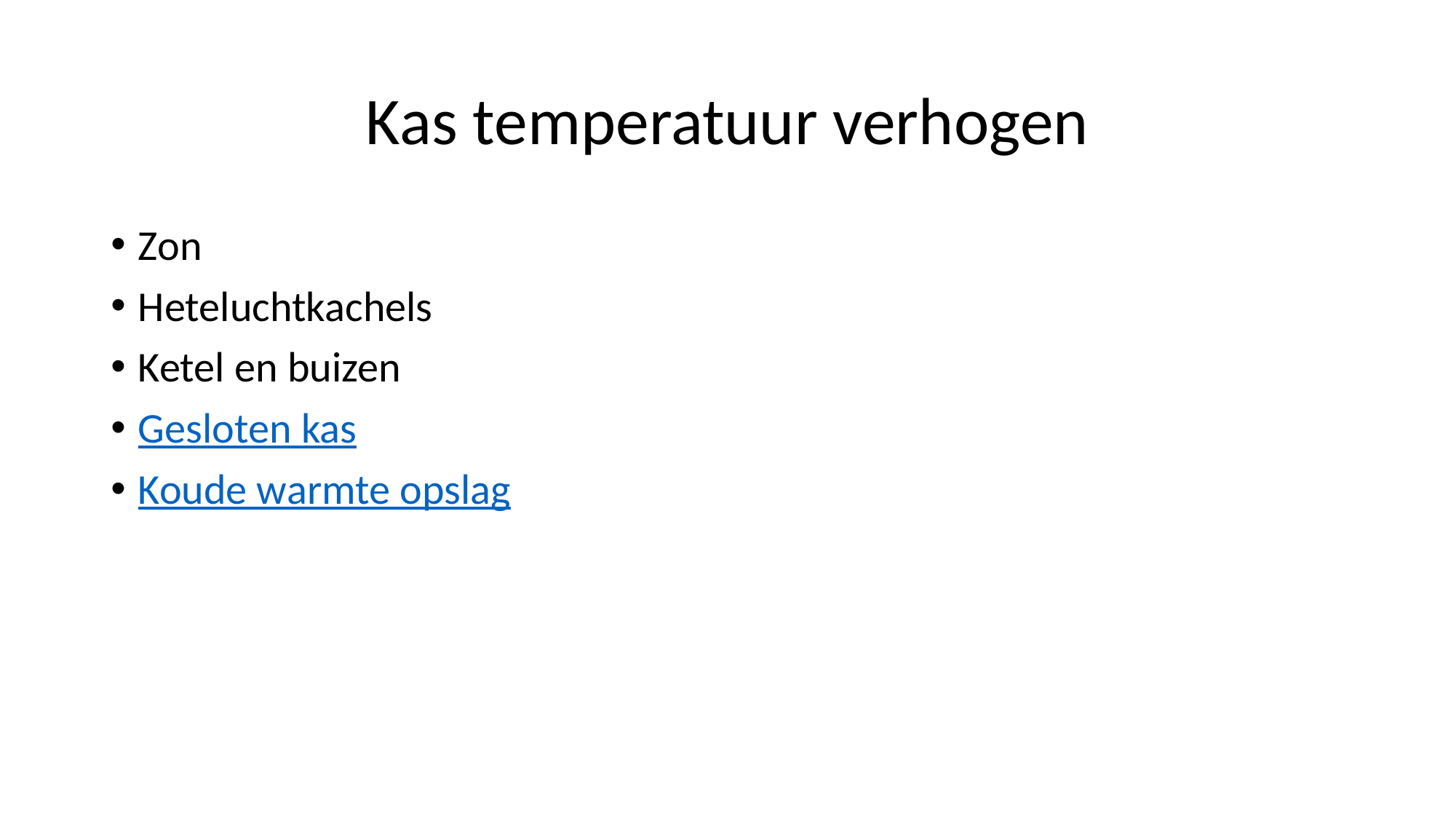

# Kas temperatuur verhogen
Zon
Heteluchtkachels
Ketel en buizen
Gesloten kas
Koude warmte opslag